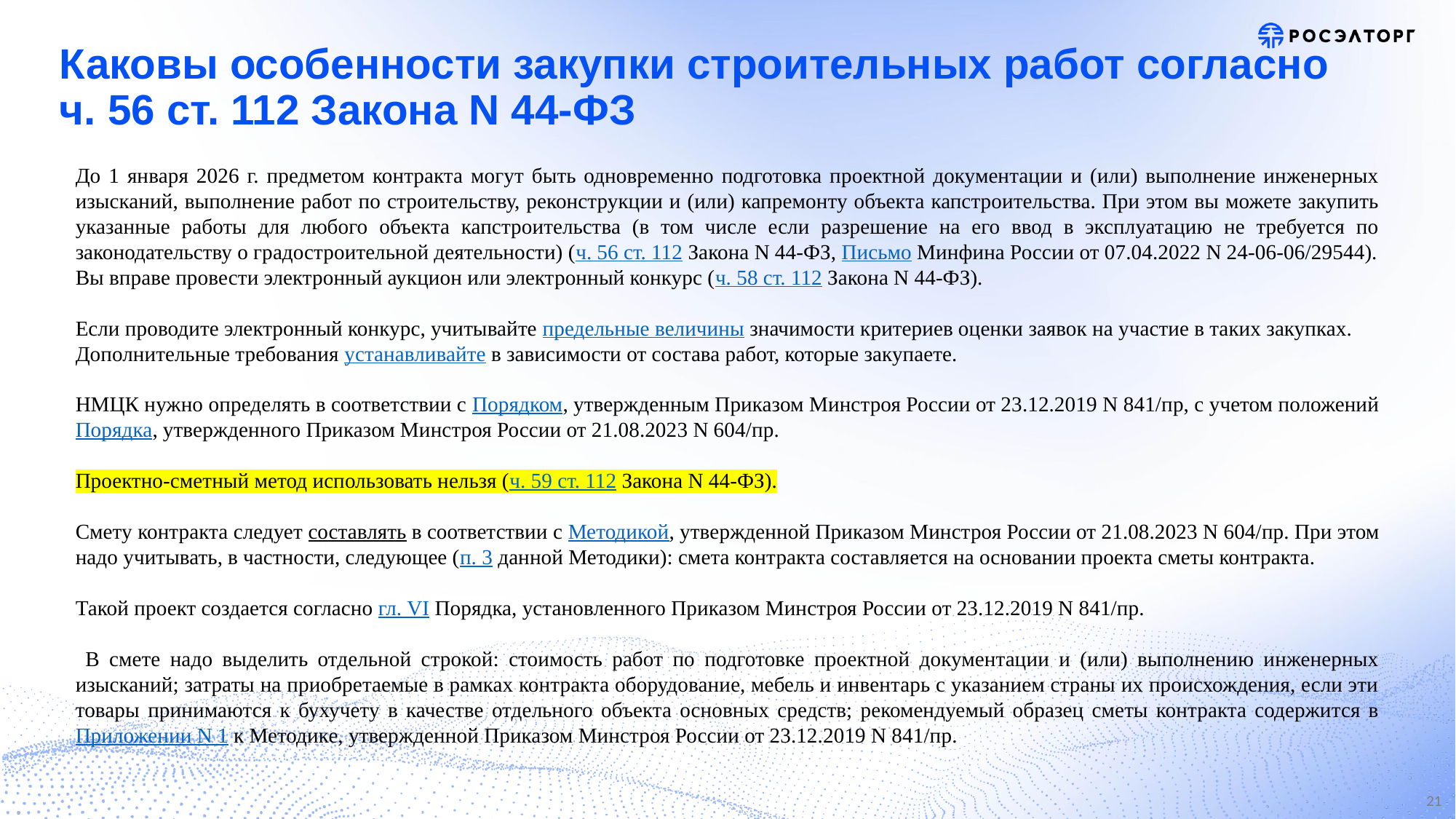

# Каковы особенности закупки строительных работ согласно ч. 56 ст. 112 Закона N 44-ФЗ
До 1 января 2026 г. предметом контракта могут быть одновременно подготовка проектной документации и (или) выполнение инженерных изысканий, выполнение работ по строительству, реконструкции и (или) капремонту объекта капстроительства. При этом вы можете закупить указанные работы для любого объекта капстроительства (в том числе если разрешение на его ввод в эксплуатацию не требуется по законодательству о градостроительной деятельности) (ч. 56 ст. 112 Закона N 44-ФЗ, Письмо Минфина России от 07.04.2022 N 24-06-06/29544).
Вы вправе провести электронный аукцион или электронный конкурс (ч. 58 ст. 112 Закона N 44-ФЗ).

Если проводите электронный конкурс, учитывайте предельные величины значимости критериев оценки заявок на участие в таких закупках.
Дополнительные требования устанавливайте в зависимости от состава работ, которые закупаете.

НМЦК нужно определять в соответствии с Порядком, утвержденным Приказом Минстроя России от 23.12.2019 N 841/пр, с учетом положений Порядка, утвержденного Приказом Минстроя России от 21.08.2023 N 604/пр.

Проектно-сметный метод использовать нельзя (ч. 59 ст. 112 Закона N 44-ФЗ).

Смету контракта следует составлять в соответствии с Методикой, утвержденной Приказом Минстроя России от 21.08.2023 N 604/пр. При этом надо учитывать, в частности, следующее (п. 3 данной Методики): смета контракта составляется на основании проекта сметы контракта.

Такой проект создается согласно гл. VI Порядка, установленного Приказом Минстроя России от 23.12.2019 N 841/пр.

 В смете надо выделить отдельной строкой: стоимость работ по подготовке проектной документации и (или) выполнению инженерных изысканий; затраты на приобретаемые в рамках контракта оборудование, мебель и инвентарь с указанием страны их происхождения, если эти товары принимаются к бухучету в качестве отдельного объекта основных средств; рекомендуемый образец сметы контракта содержится в Приложении N 1 к Методике, утвержденной Приказом Минстроя России от 23.12.2019 N 841/пр.